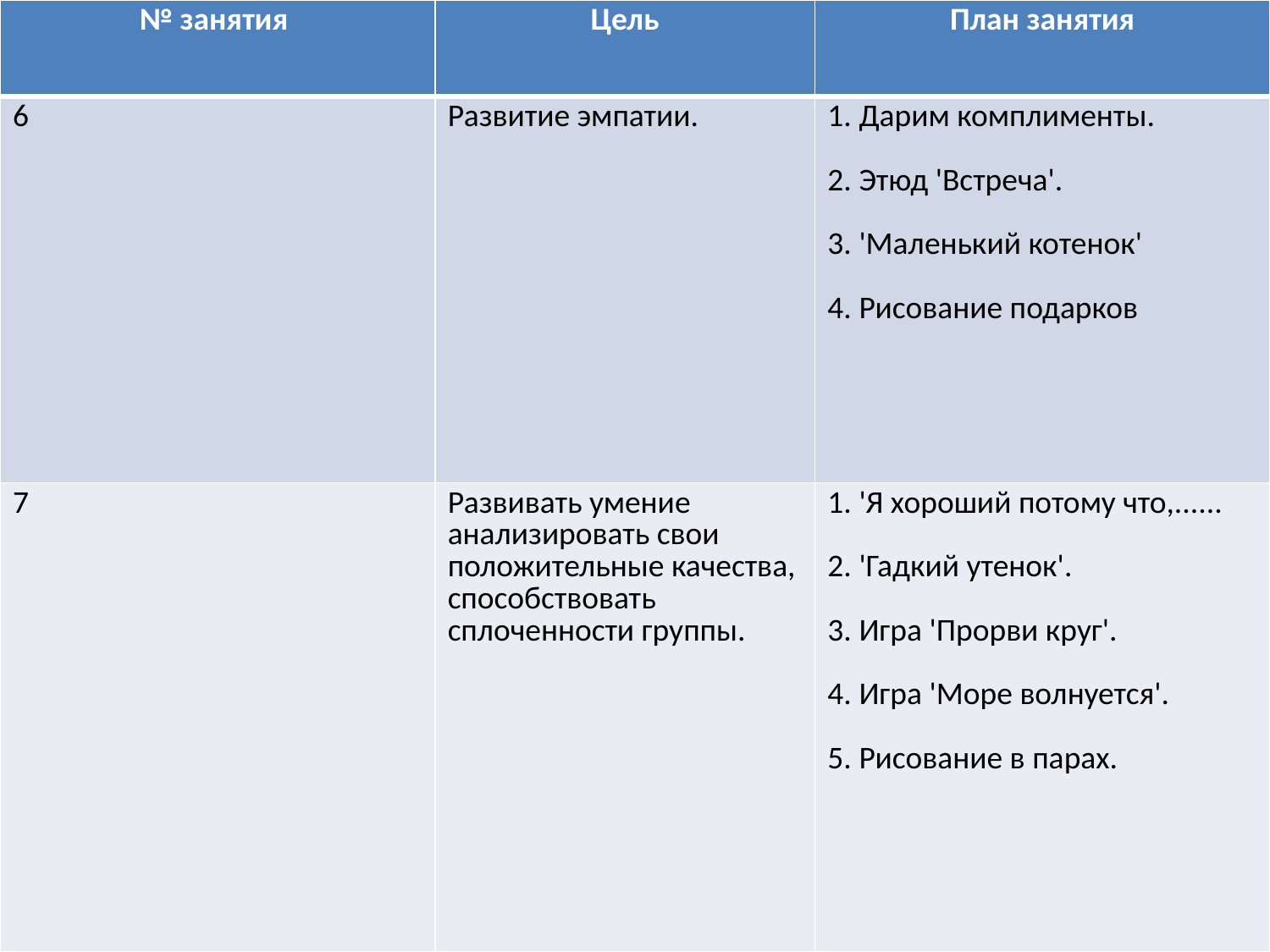

| № занятия | Цель | План занятия |
| --- | --- | --- |
| 6 | Развитие эмпатии. | 1. Дарим комплименты.   2. Этюд 'Встреча'.   3. 'Маленький котенок'   4. Рисование подарков |
| 7 | Развивать умение анализировать свои положительные качества, способствовать сплоченности группы. | 1. 'Я хороший потому что,......   2. 'Гадкий утенок'.   3. Игра 'Прорви круг'.   4. Игра 'Море волнуется'.   5. Рисование в парах. |
#